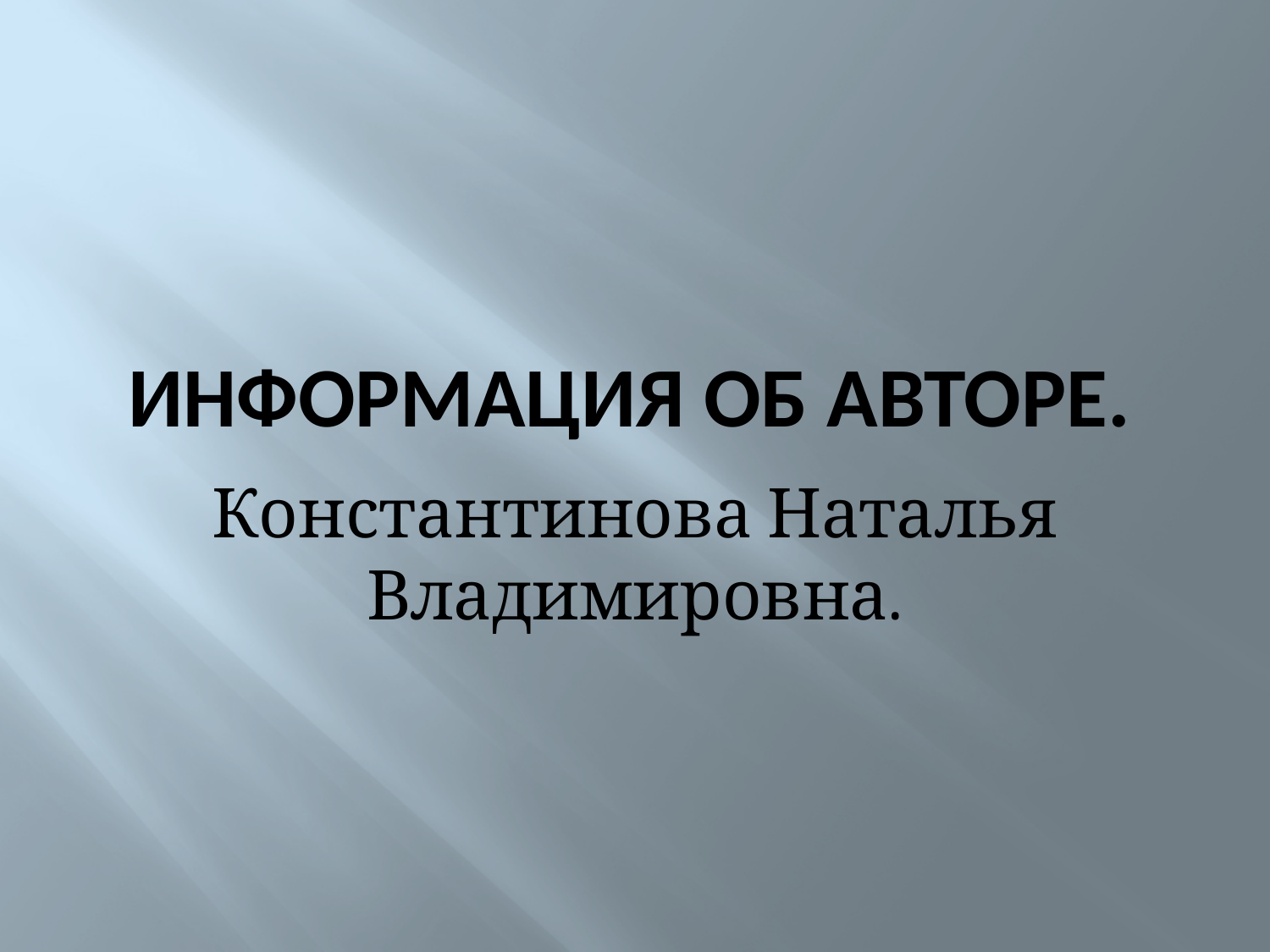

# Информация об авторе.
Константинова Наталья Владимировна.